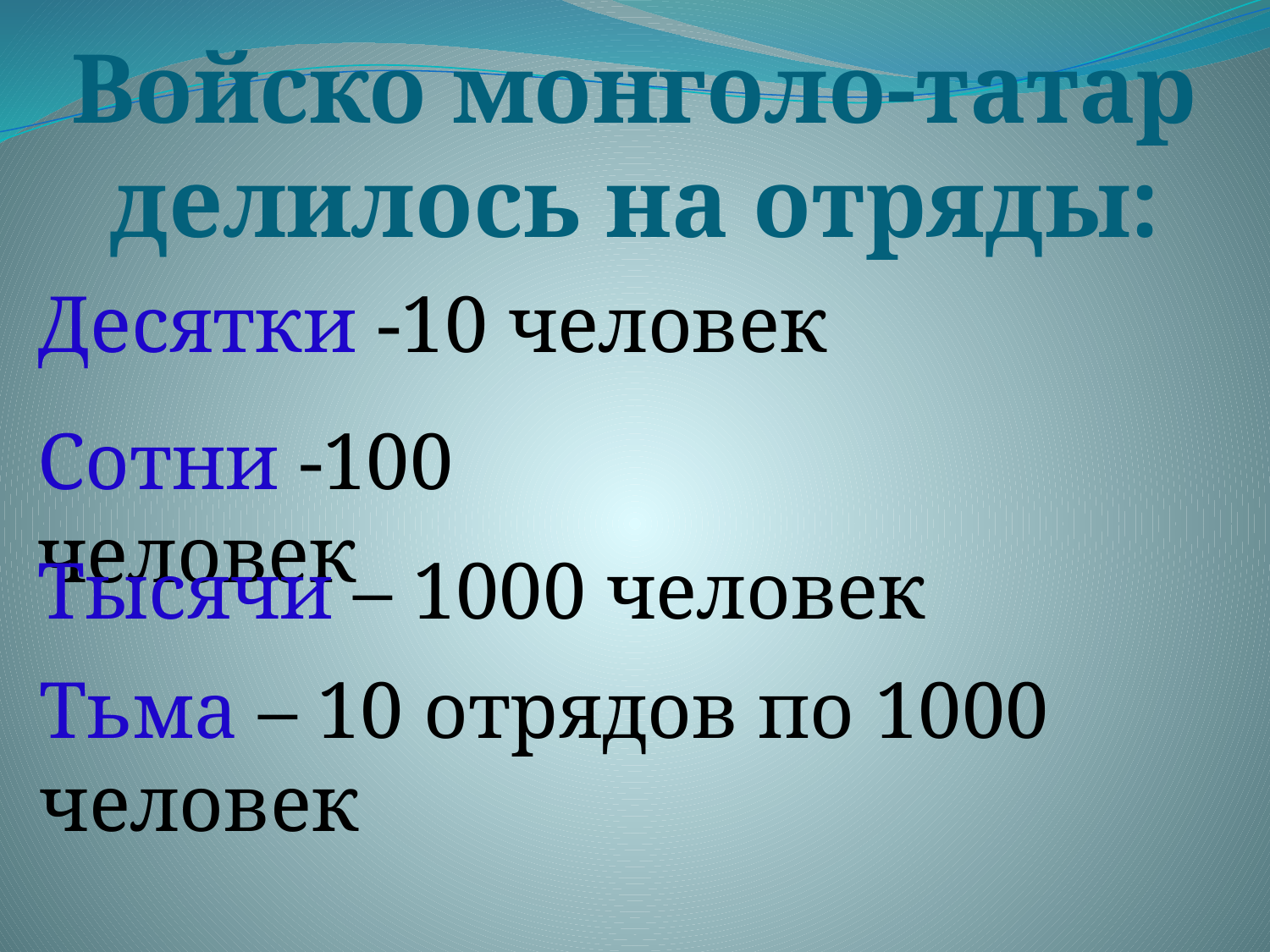

# Войско монголо-татар делилось на отряды:
Десятки -10 человек
Сотни -100 человек

Тысячи – 1000 человек

Тьма – 10 отрядов по 1000 человек